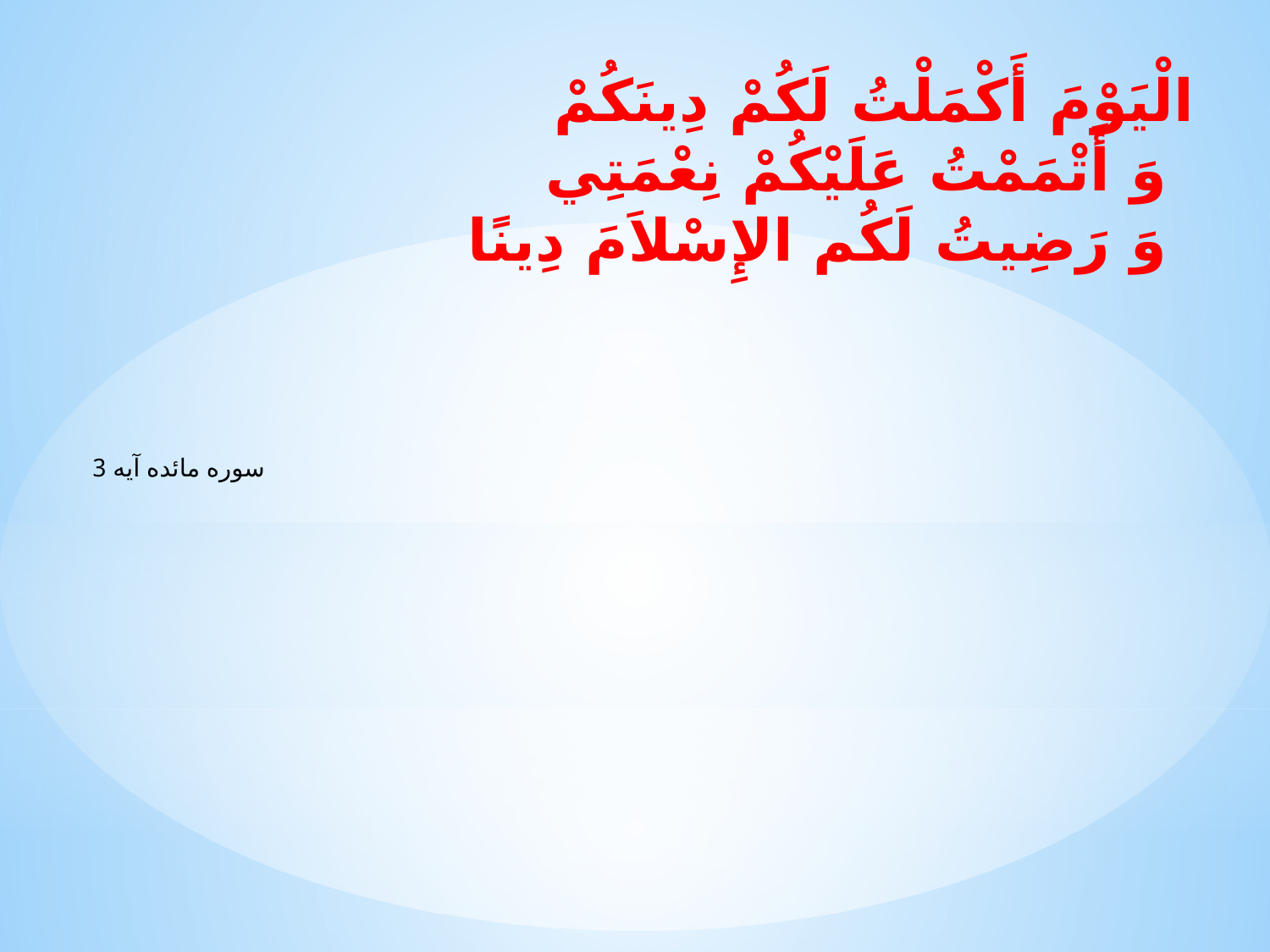

# الْيَوْمَ أَكْمَلْتُ لَكُمْ دِينَكُمْ وَ أَتْمَمْتُ عَلَيْكُمْ نِعْمَتِي وَ رَضِيتُ لَكُم الإِسْلاَمَ دِينًا
سوره مائده آیه 3